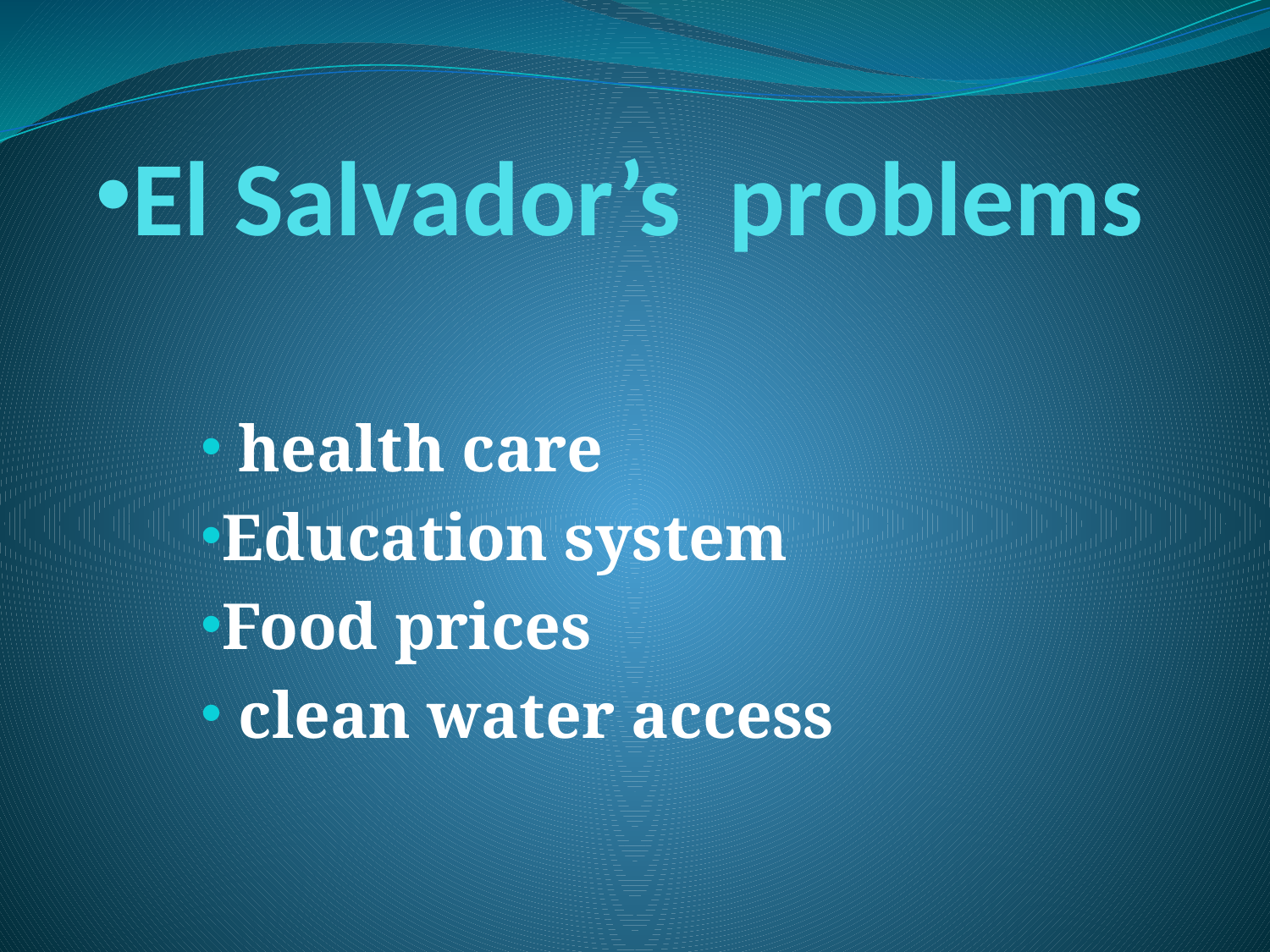

# El Salvador’s  problems
 health care
Education system
Food prices
 clean water access